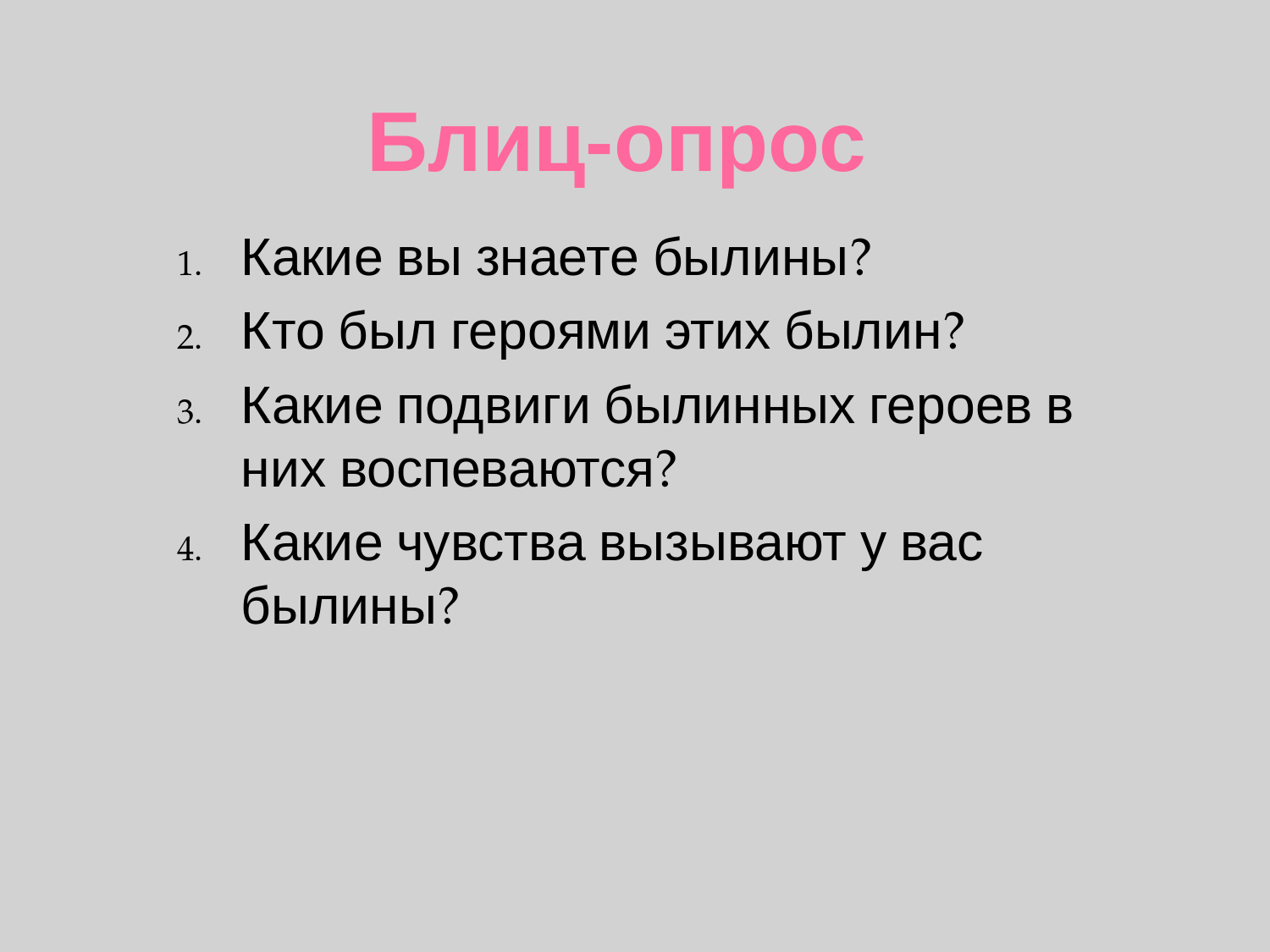

# Блиц-опрос
Какие вы знаете былины?
Кто был героями этих былин?
Какие подвиги былинных героев в них воспеваются?
Какие чувства вызывают у вас былины?